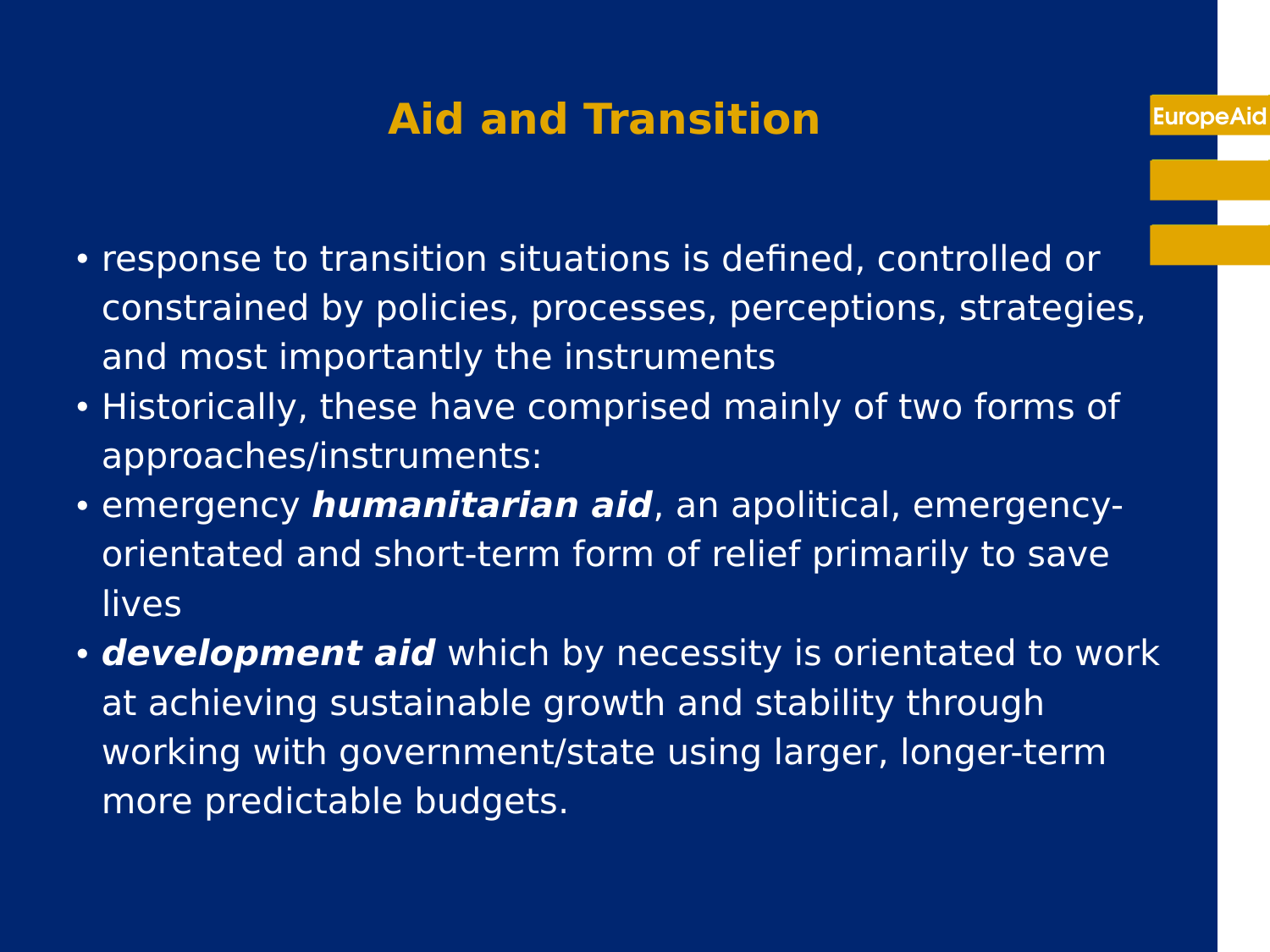

# Aid and Transition
response to transition situations is defined, controlled or constrained by policies, processes, perceptions, strategies, and most importantly the instruments
Historically, these have comprised mainly of two forms of approaches/instruments:
emergency humanitarian aid, an apolitical, emergency-orientated and short-term form of relief primarily to save lives
development aid which by necessity is orientated to work at achieving sustainable growth and stability through working with government/state using larger, longer-term more predictable budgets.